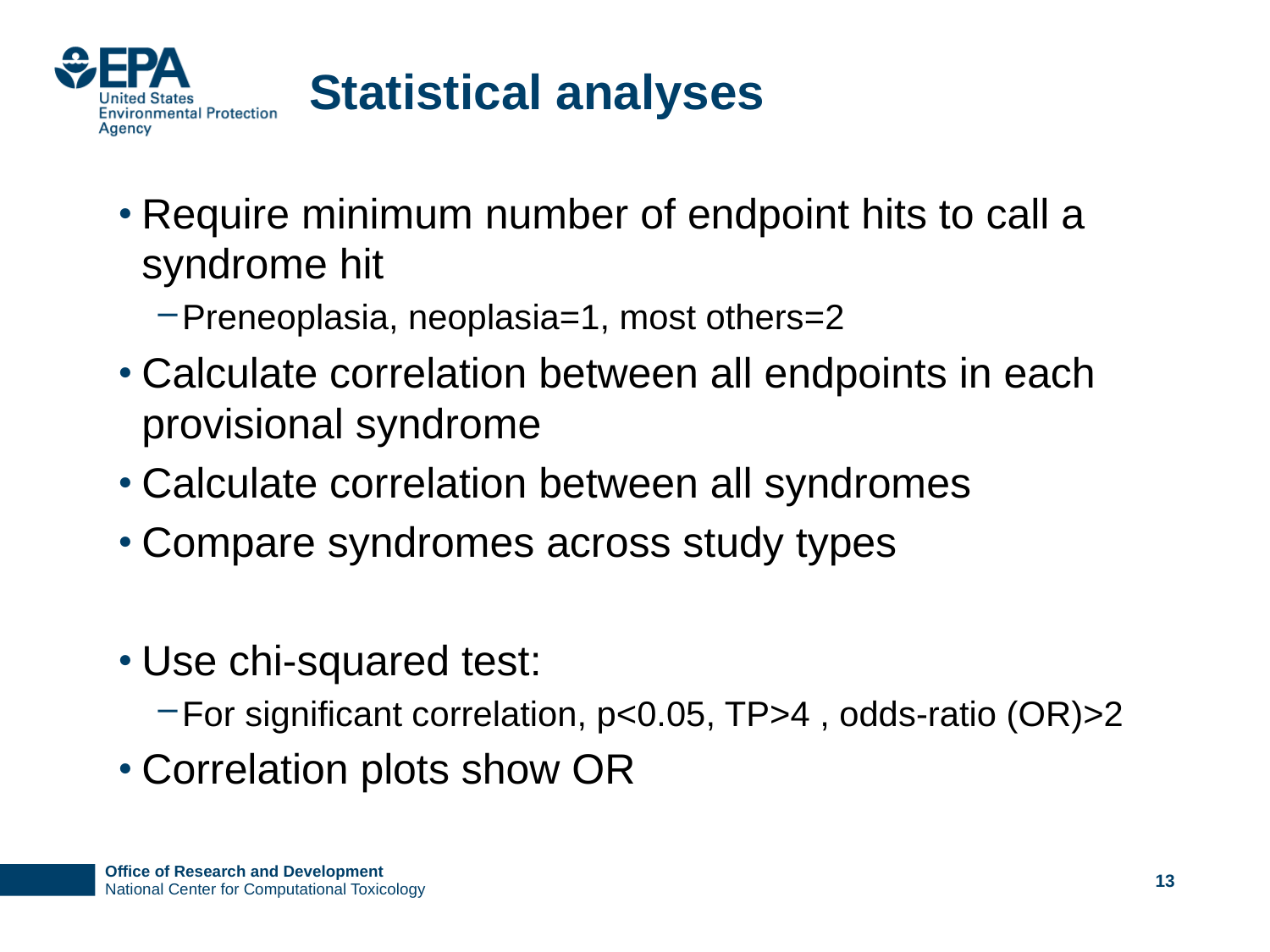

# Statistical analyses
Require minimum number of endpoint hits to call a syndrome hit
Preneoplasia, neoplasia=1, most others=2
Calculate correlation between all endpoints in each provisional syndrome
Calculate correlation between all syndromes
Compare syndromes across study types

Use chi-squared test:
For significant correlation, p<0.05, TP>4 , odds-ratio (OR)>2
Correlation plots show OR

13